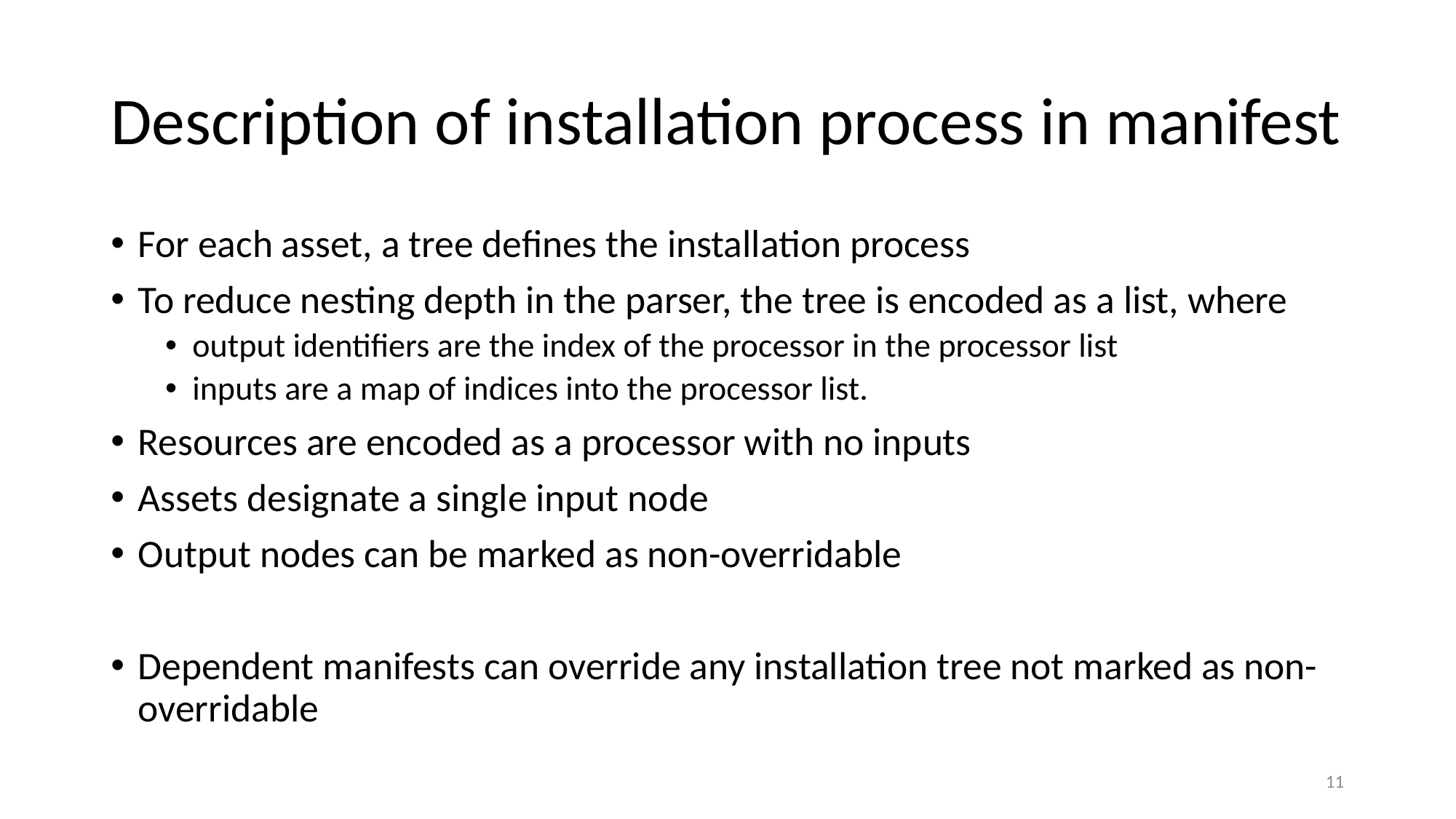

# Description of installation process in manifest
For each asset, a tree defines the installation process
To reduce nesting depth in the parser, the tree is encoded as a list, where
output identifiers are the index of the processor in the processor list
inputs are a map of indices into the processor list.
Resources are encoded as a processor with no inputs
Assets designate a single input node
Output nodes can be marked as non-overridable

Dependent manifests can override any installation tree not marked as non-overridable

11